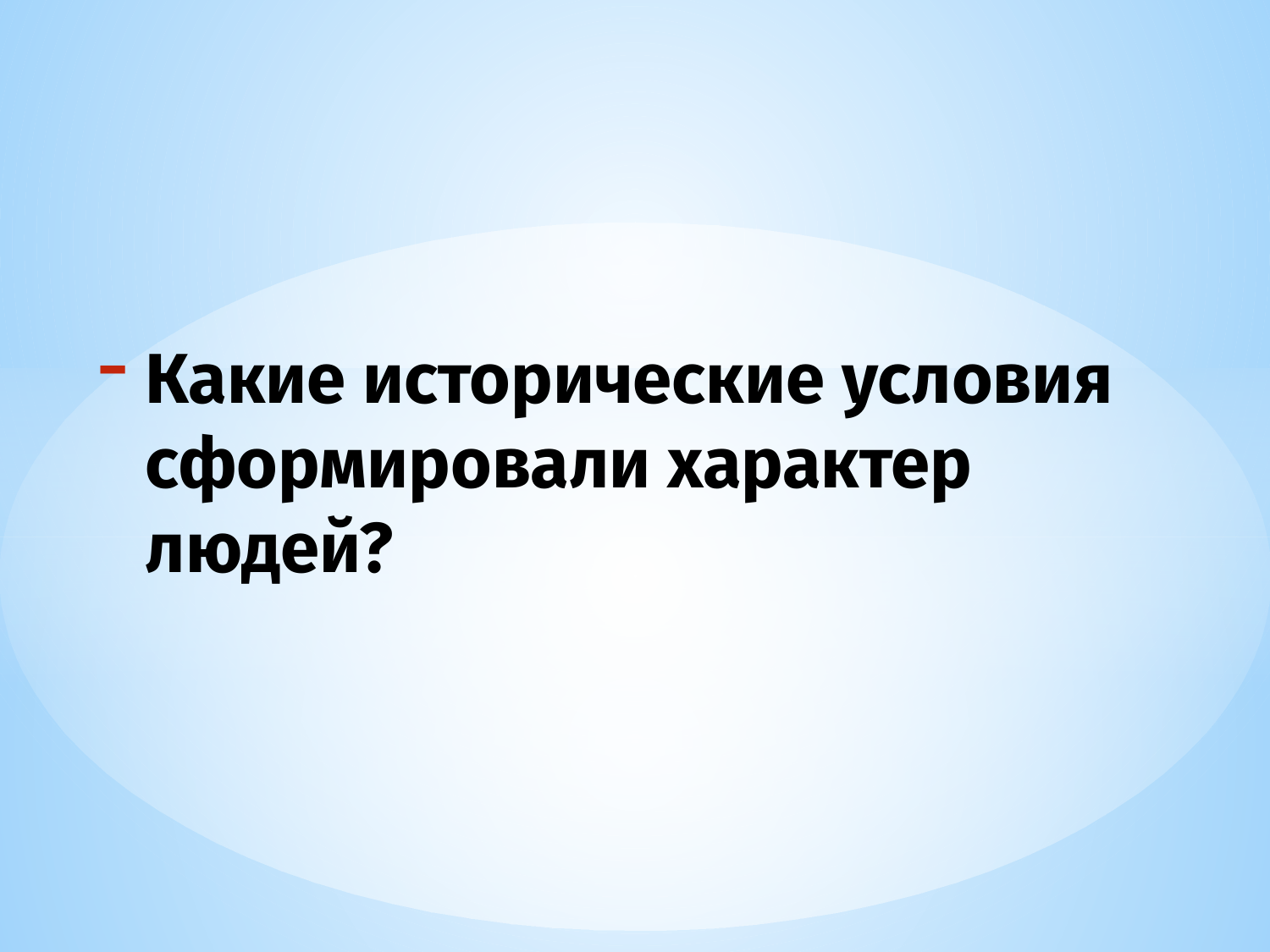

#
Какие исторические условия сформировали характер людей?